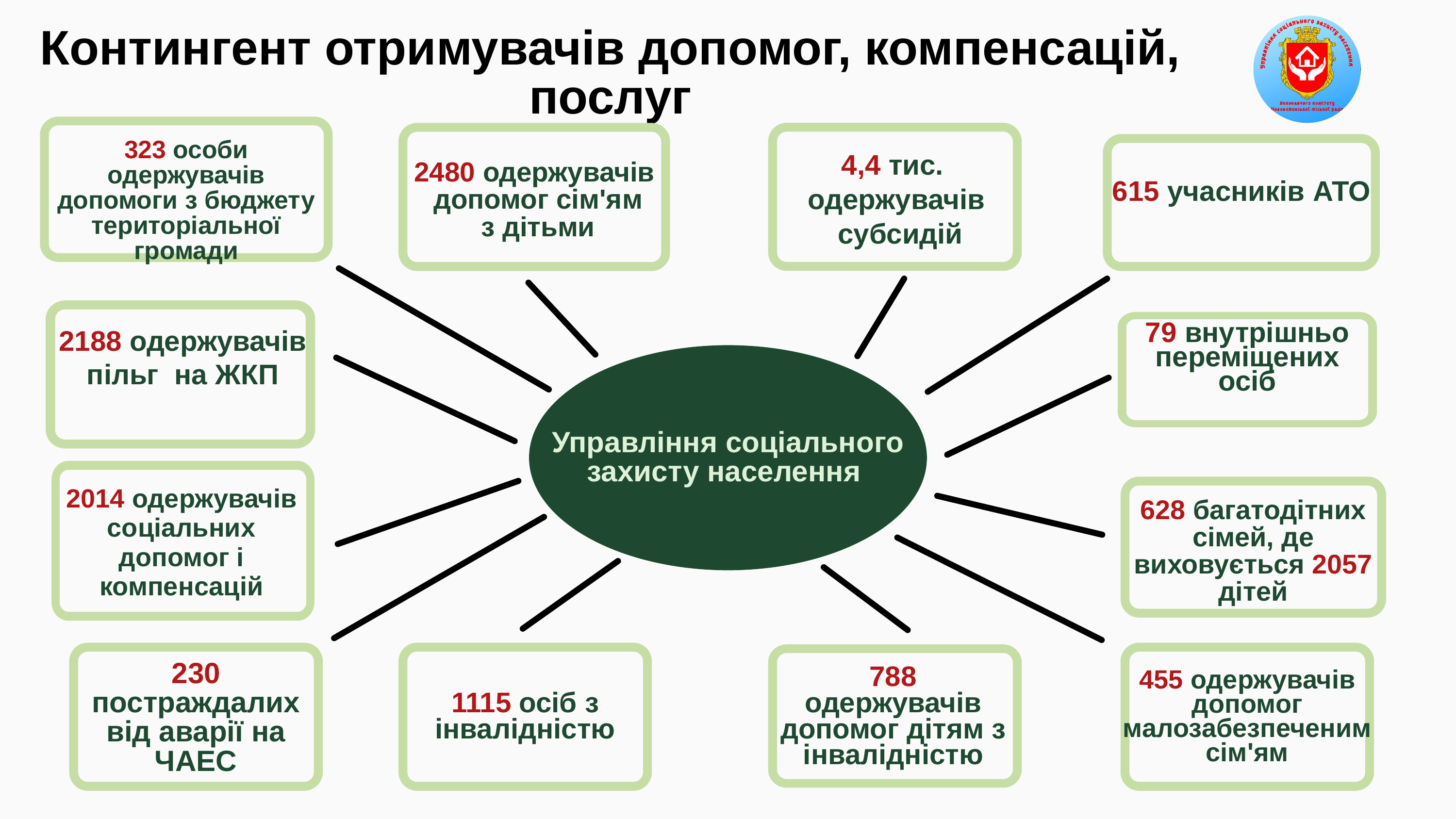

Контингент отримувачів допомог, компенсацій, послуг

323 особи одержувачів допомоги з бюджету територіальної громади
4,4 тис.
одержувачів
 субсидій
2480 одержувачів
 допомог сім'ям
 з дітьми
615 учасників АТО

2188 одержувачів пільг  на ЖКП
79 внутрішньо
переміщених осіб

Управління соціального захисту населення

2014 одержувачів соціальних допомог і компенсацій
628 багатодітних сімей, де виховується 2057 дітей

230 постраждалих від аварії на ЧАЕС

1115 осіб з інвалідністю
788 одержувачів допомог дітям з інвалідністю
455 одержувачів допомог малозабезпеченим сім'ям